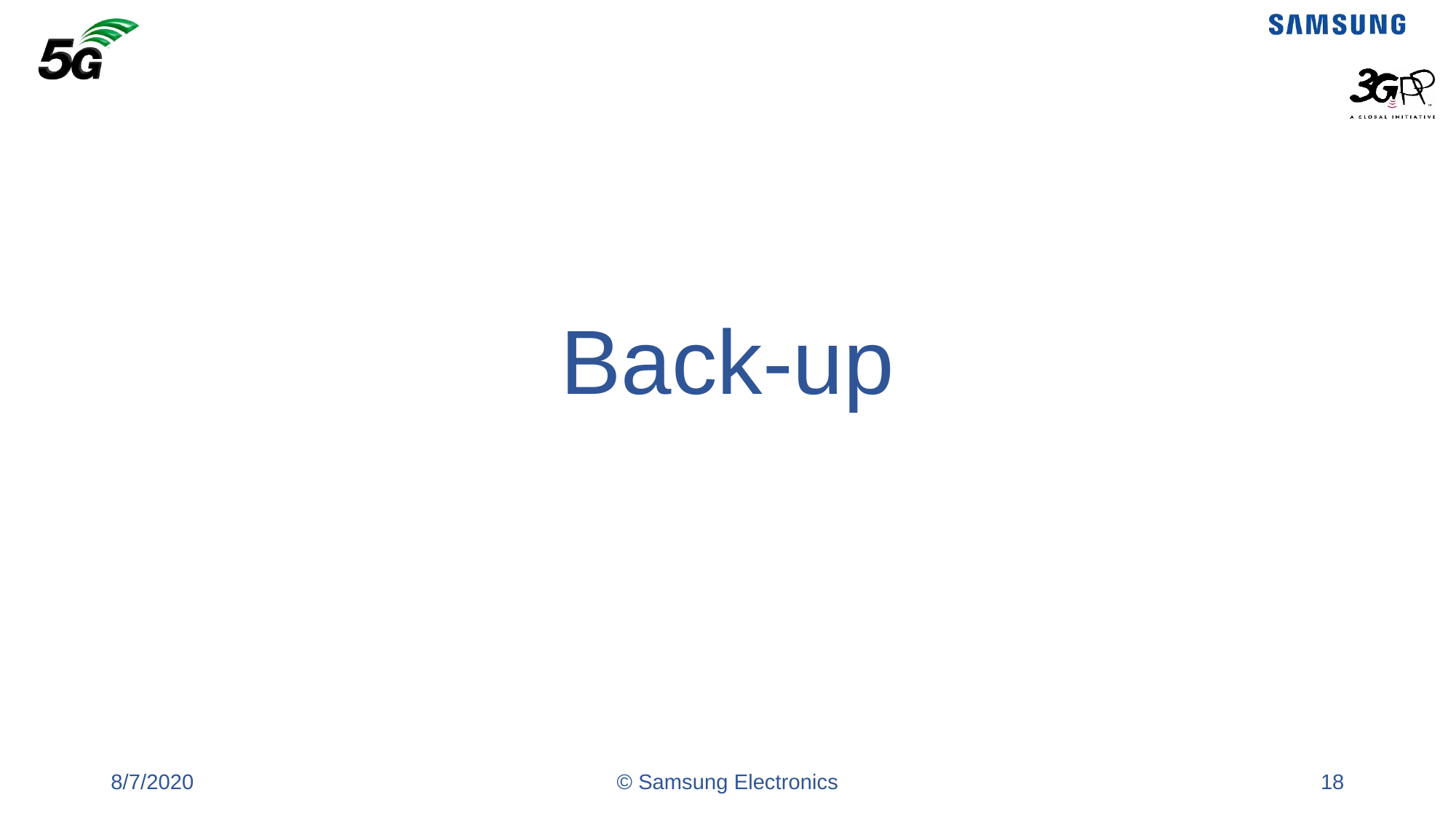

# Back-up
8/7/2020
© Samsung Electronics
18